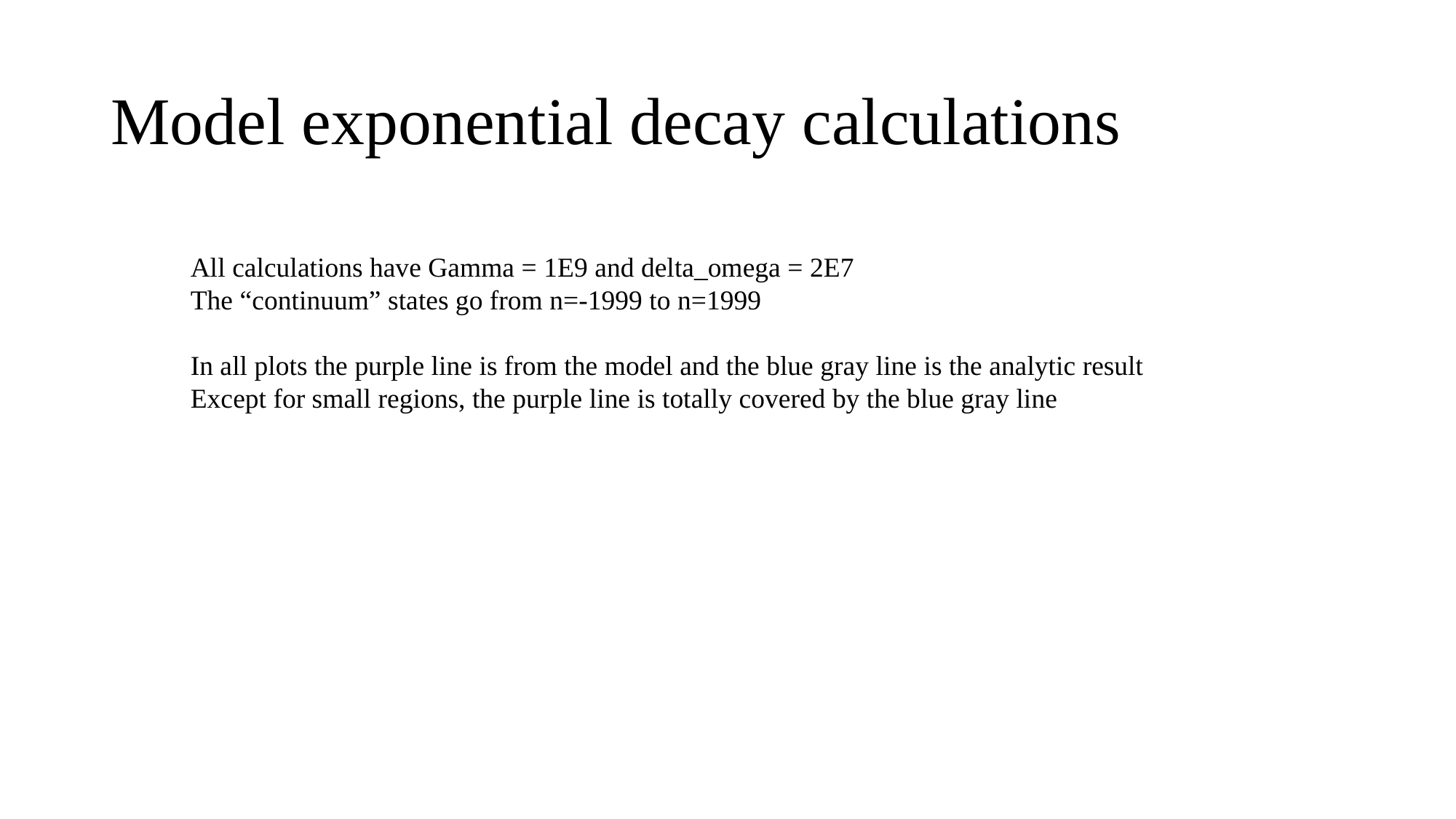

# Model exponential decay calculations
All calculations have Gamma = 1E9 and delta_omega = 2E7
The “continuum” states go from n=-1999 to n=1999

In all plots the purple line is from the model and the blue gray line is the analytic result
Except for small regions, the purple line is totally covered by the blue gray line